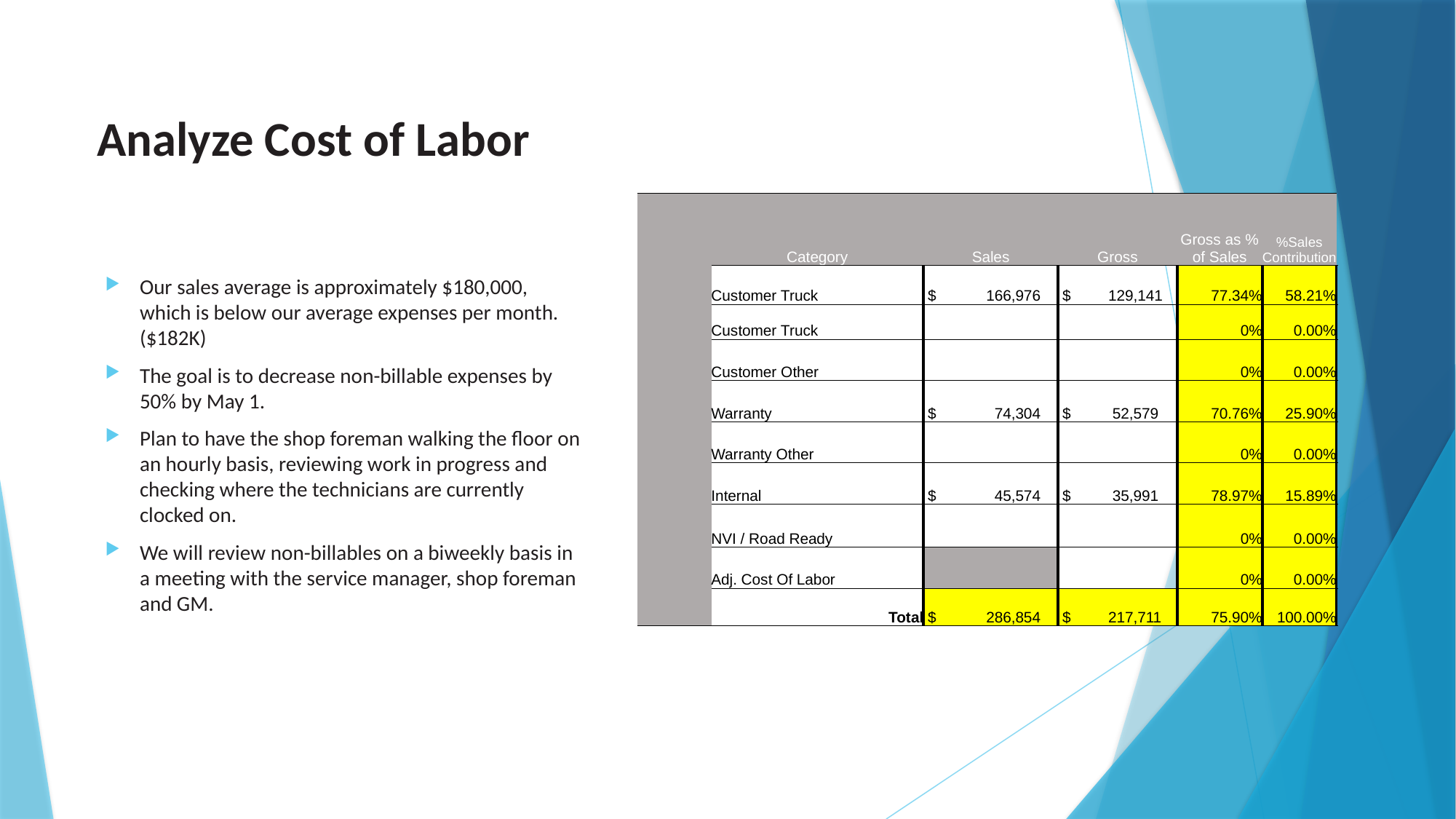

# Analyze Cost of Labor
|  | Category | Sales | Gross | Gross as % of Sales | %Sales Contribution |
| --- | --- | --- | --- | --- | --- |
|  | Customer Truck | $ 166,976 | $ 129,141 | 77.34% | 58.21% |
|  | Customer Truck |  |  | 0% | 0.00% |
|  | Customer Other |  |  | 0% | 0.00% |
|  | Warranty | $ 74,304 | $ 52,579 | 70.76% | 25.90% |
|  | Warranty Other |  |  | 0% | 0.00% |
|  | Internal | $ 45,574 | $ 35,991 | 78.97% | 15.89% |
|  | NVI / Road Ready |  |  | 0% | 0.00% |
|  | Adj. Cost Of Labor |  |  | 0% | 0.00% |
|  | Total | $ 286,854 | $ 217,711 | 75.90% | 100.00% |

Our sales average is approximately $180,000, which is below our average expenses per month. ($182K)
The goal is to decrease non-billable expenses by 50% by May 1.
Plan to have the shop foreman walking the floor on an hourly basis, reviewing work in progress and checking where the technicians are currently clocked on.
We will review non-billables on a biweekly basis in a meeting with the service manager, shop foreman and GM.